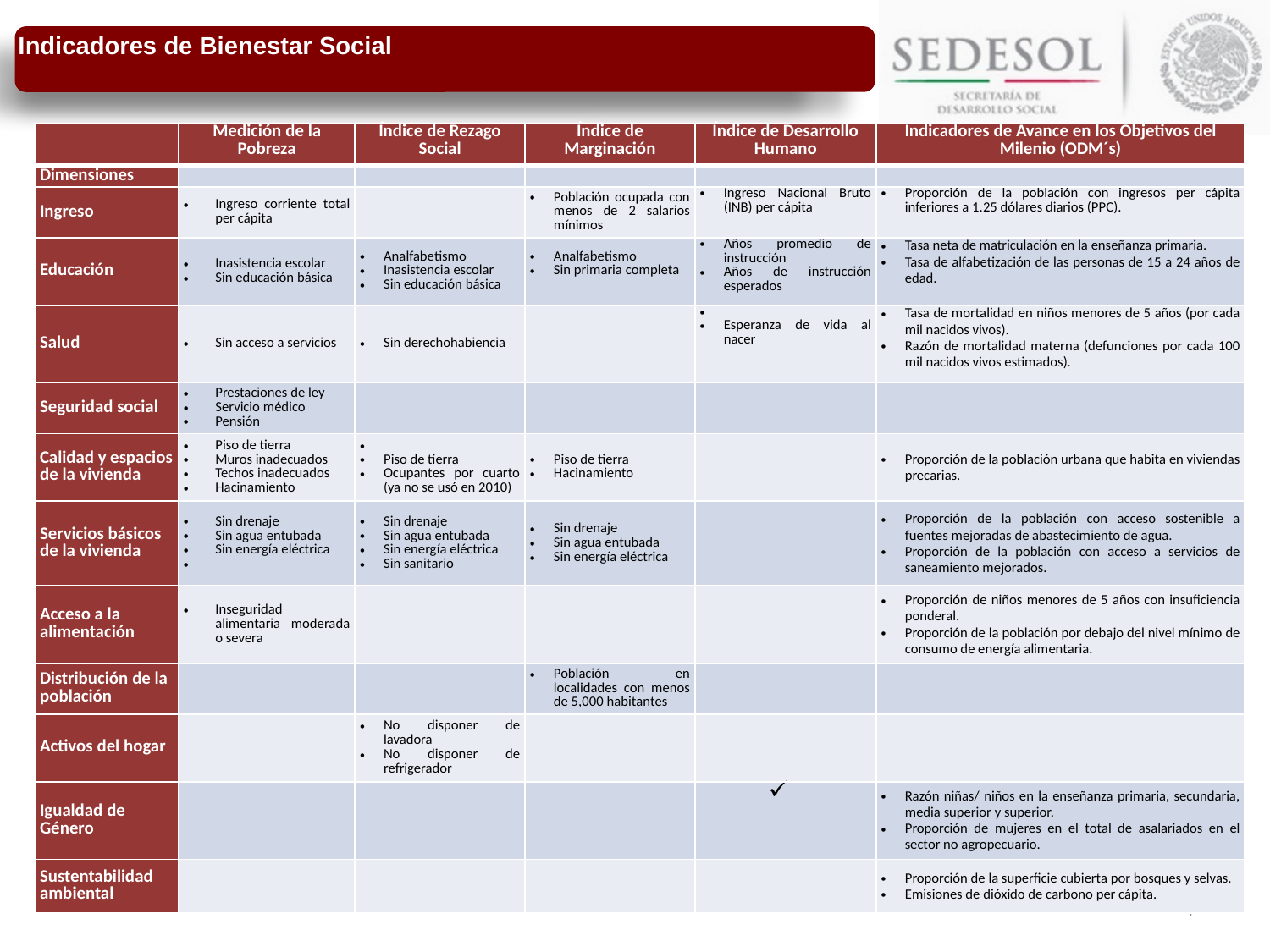

Indicadores de Bienestar Social

|  | Medición de la Pobreza | Índice de Rezago Social | Índice de Marginación | Índice de Desarrollo Humano | Indicadores de Avance en los Objetivos del Milenio (ODM´s) |
| --- | --- | --- | --- | --- | --- |
| Dimensiones |  |  |  |  |  |
| Ingreso | Ingreso corriente total per cápita |  | Población ocupada con menos de 2 salarios mínimos | Ingreso Nacional Bruto (INB) per cápita | Proporción de la población con ingresos per cápita inferiores a 1.25 dólares diarios (PPC). |
| Educación | Inasistencia escolar Sin educación básica | Analfabetismo Inasistencia escolar Sin educación básica | Analfabetismo Sin primaria completa | Años promedio de instrucción Años de instrucción esperados | Tasa neta de matriculación en la enseñanza primaria. Tasa de alfabetización de las personas de 15 a 24 años de edad. |
| Salud | Sin acceso a servicios | Sin derechohabiencia |  | Esperanza de vida al nacer | Tasa de mortalidad en niños menores de 5 años (por cada mil nacidos vivos). Razón de mortalidad materna (defunciones por cada 100 mil nacidos vivos estimados). |
| Seguridad social | Prestaciones de ley Servicio médico Pensión |  |  |  |  |
| Calidad y espacios de la vivienda | Piso de tierra Muros inadecuados Techos inadecuados Hacinamiento | Piso de tierra Ocupantes por cuarto (ya no se usó en 2010) | Piso de tierra Hacinamiento |  | Proporción de la población urbana que habita en viviendas precarias. |
| Servicios básicos de la vivienda | Sin drenaje Sin agua entubada Sin energía eléctrica | Sin drenaje Sin agua entubada Sin energía eléctrica Sin sanitario | Sin drenaje Sin agua entubada Sin energía eléctrica |  | Proporción de la población con acceso sostenible a fuentes mejoradas de abastecimiento de agua. Proporción de la población con acceso a servicios de saneamiento mejorados. |
| Acceso a la alimentación | Inseguridad alimentaria moderada o severa |  |  |  | Proporción de niños menores de 5 años con insuficiencia ponderal. Proporción de la población por debajo del nivel mínimo de consumo de energía alimentaria. |
| Distribución de la población |  |  | Población en localidades con menos de 5,000 habitantes |  |  |
| Activos del hogar |  | No disponer de lavadora No disponer de refrigerador |  |  |  |
| Igualdad de Género |  |  |  |  | Razón niñas/ niños en la enseñanza primaria, secundaria, media superior y superior. Proporción de mujeres en el total de asalariados en el sector no agropecuario. |
| Sustentabilidad ambiental |  |  |  |  | Proporción de la superficie cubierta por bosques y selvas. Emisiones de dióxido de carbono per cápita. |
4